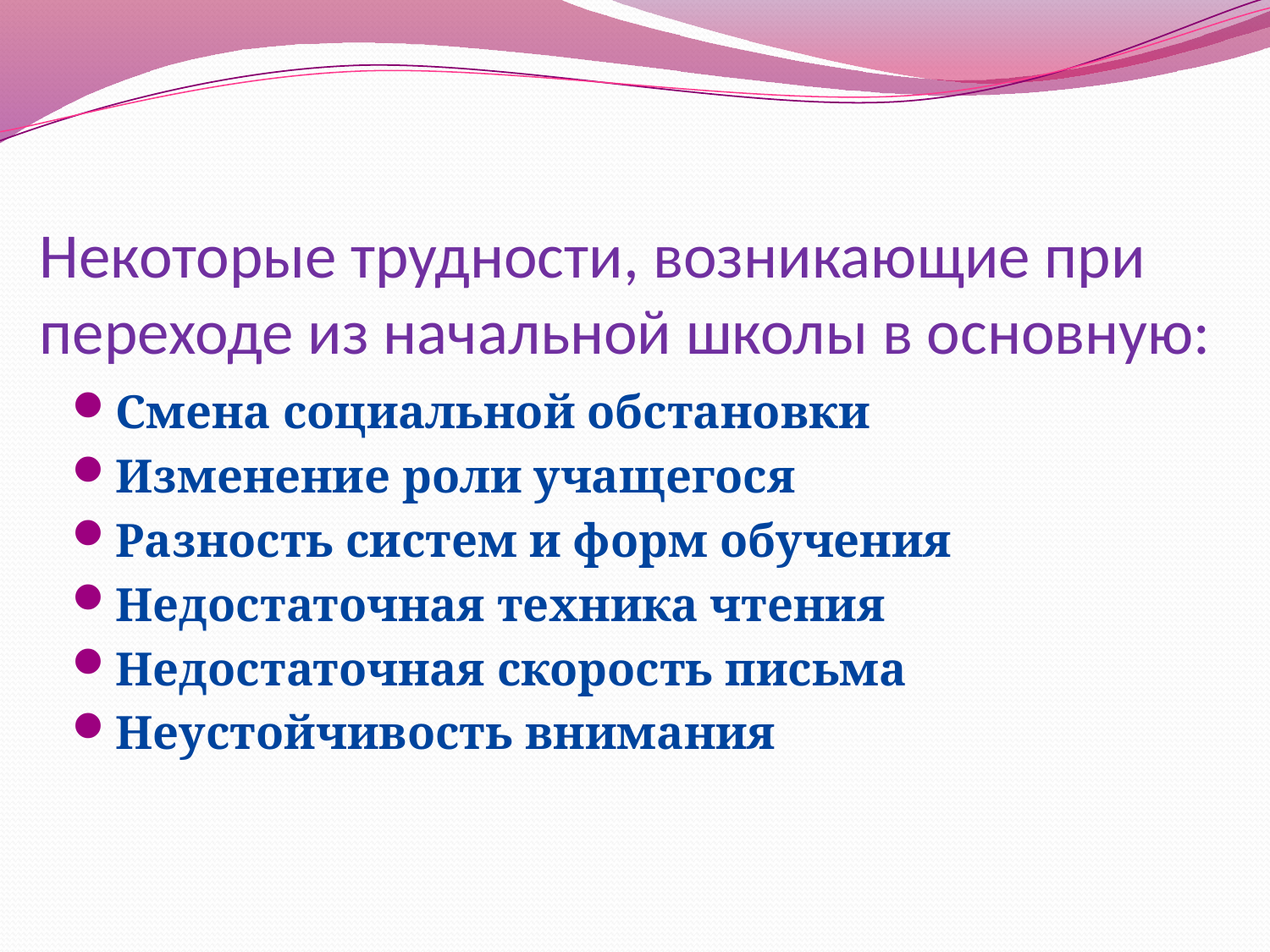

# Некоторые трудности, возникающие при переходе из начальной школы в основную:
Смена социальной обстановки
Изменение роли учащегося
Разность систем и форм обучения
Недостаточная техника чтения
Недостаточная скорость письма
Неустойчивость внимания